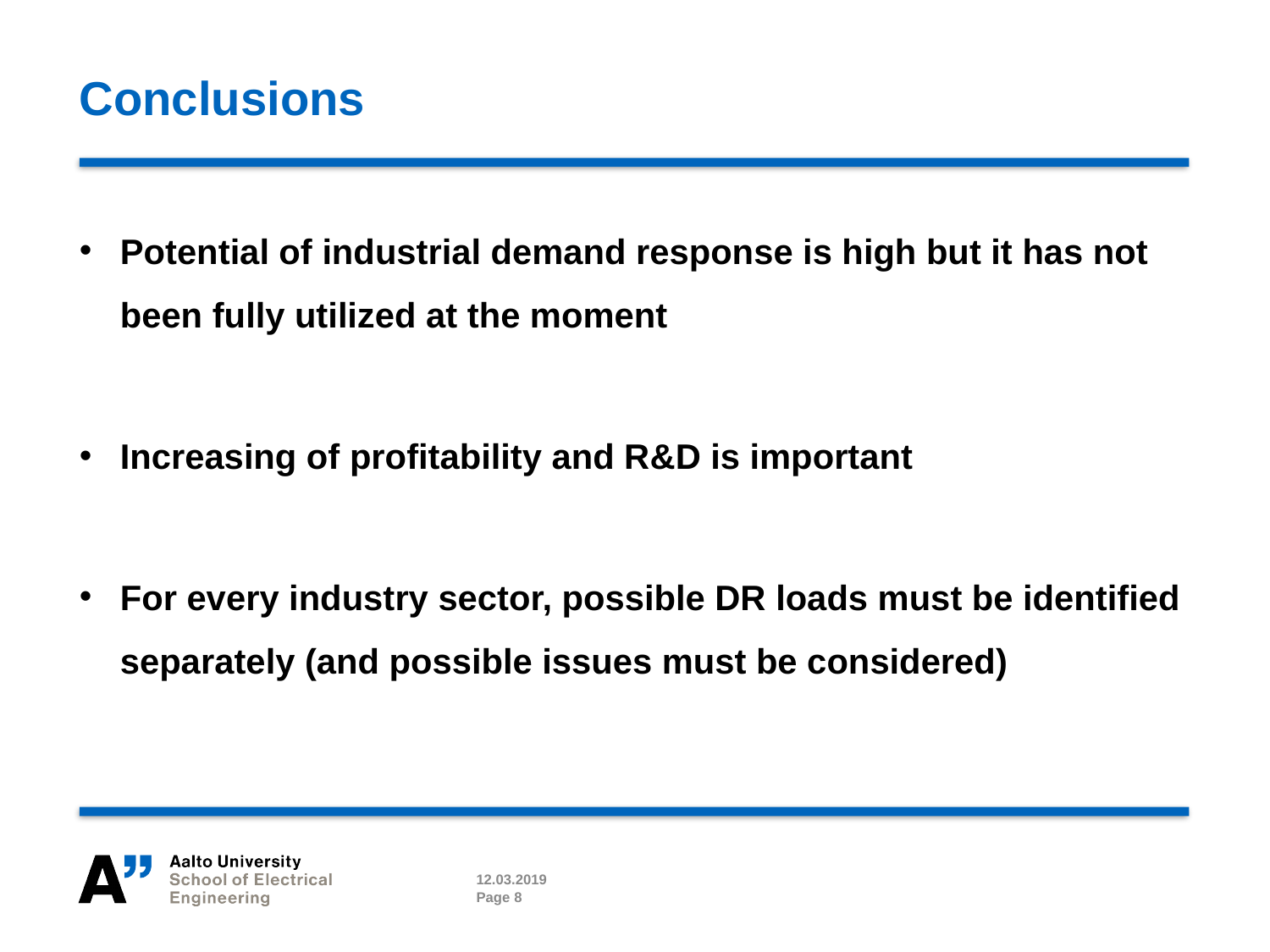

# Conclusions
Potential of industrial demand response is high but it has not been fully utilized at the moment

Increasing of profitability and R&D is important

For every industry sector, possible DR loads must be identified separately (and possible issues must be considered)

12.03.2019
Page 8